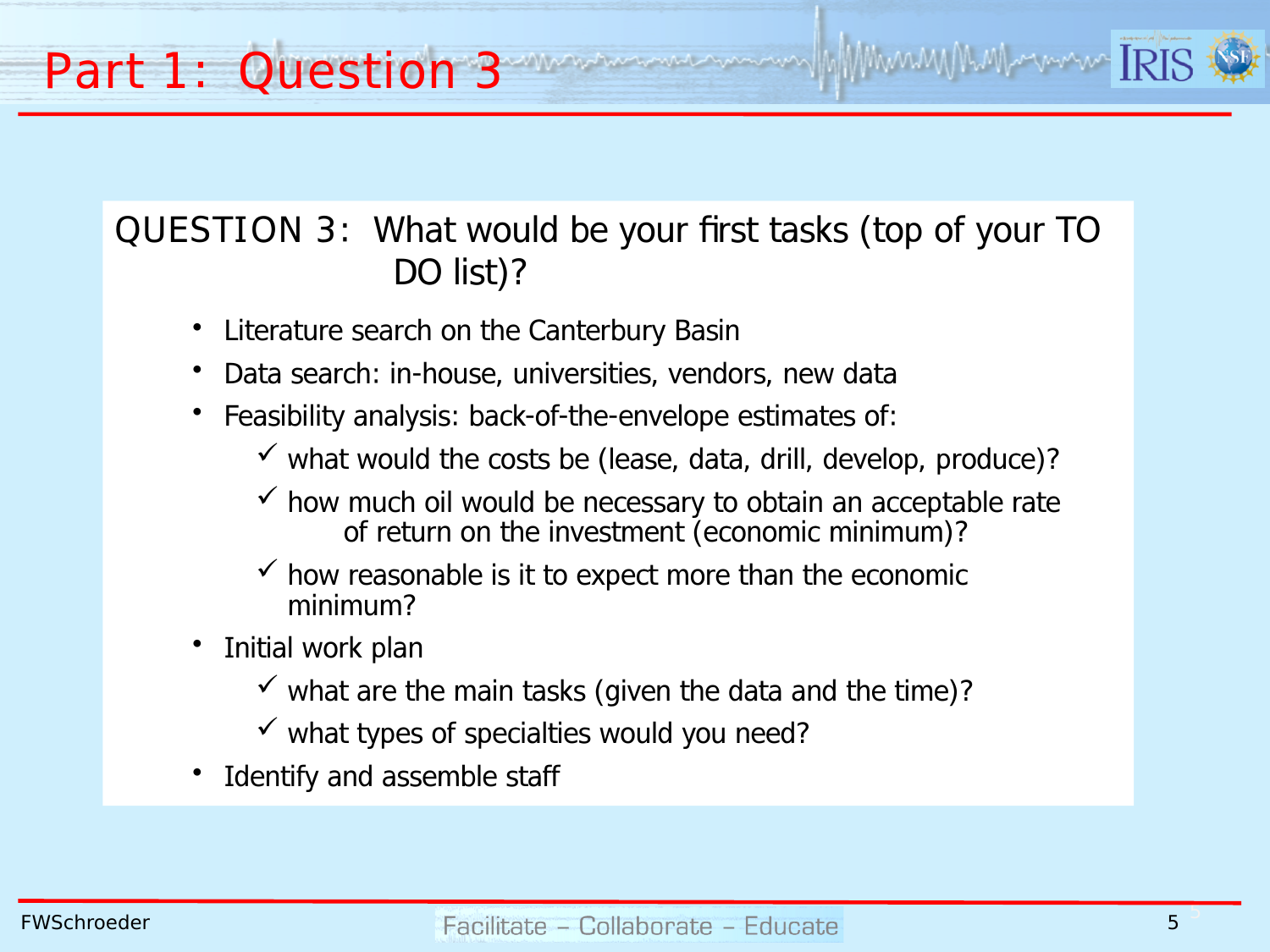

# Part 1:  Question 3
QUESTION 3:  What would be your first tasks (top of your TO DO list)?

Literature search on the Canterbury Basin
Data search: in-house, universities, vendors, new data
Feasibility analysis: back-of-the-envelope estimates of:
what would the costs be (lease, data, drill, develop, produce)?
how much oil would be necessary to obtain an acceptable rate 	of return on the investment (economic minimum)?
how reasonable is it to expect more than the economic 	minimum?
Initial work plan
what are the main tasks (given the data and the time)?
what types of specialties would you need?
Identify and assemble staff